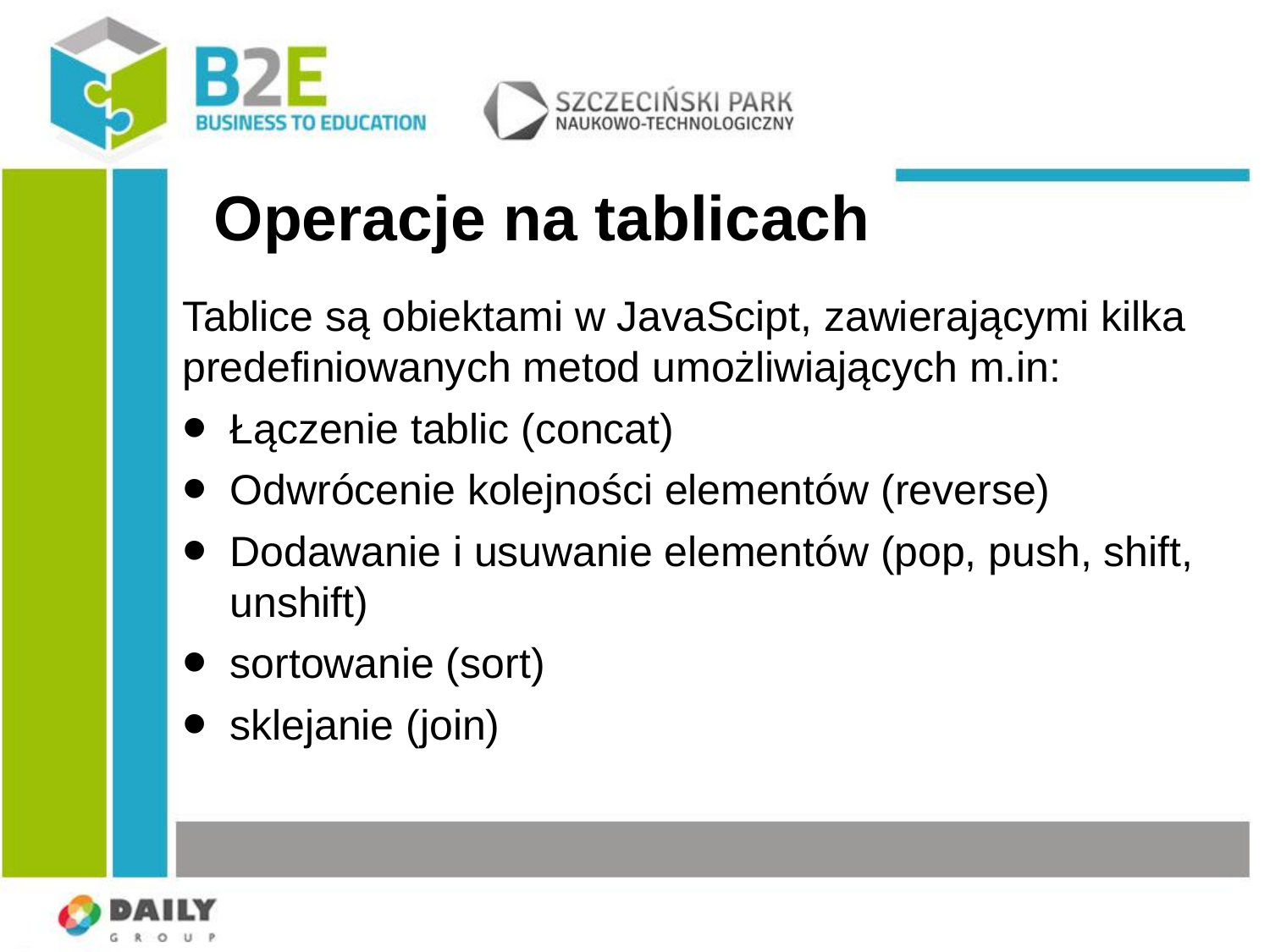

# Operacje na tablicach
Tablice są obiektami w JavaScipt, zawierającymi kilka predefiniowanych metod umożliwiających m.in:
Łączenie tablic (concat)
Odwrócenie kolejności elementów (reverse)
Dodawanie i usuwanie elementów (pop, push, shift, unshift)
sortowanie (sort)
sklejanie (join)